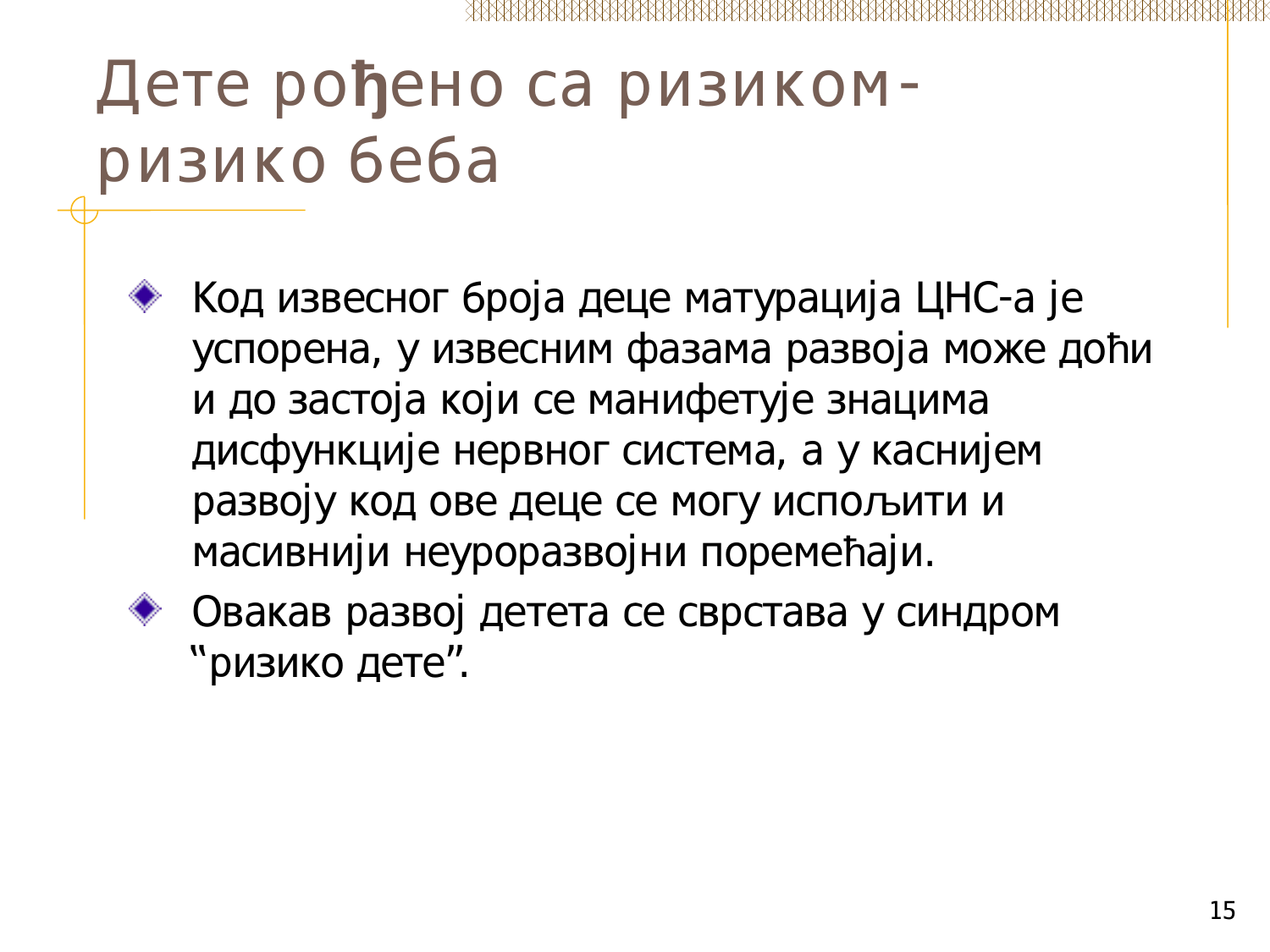

# Дете рођено са ризиком- ризико беба
Код извесног броја деце матурација ЦНС-а је успорена, у извесним фазама развоја може доћи и до застоја који се манифетује знацима дисфункције нервног система, а у каснијем развоју код ове деце се могу испољити и масивнији неуроразвојни поремећаји.
Овакав развој детета се сврстава у синдром “ризико дете”.
15